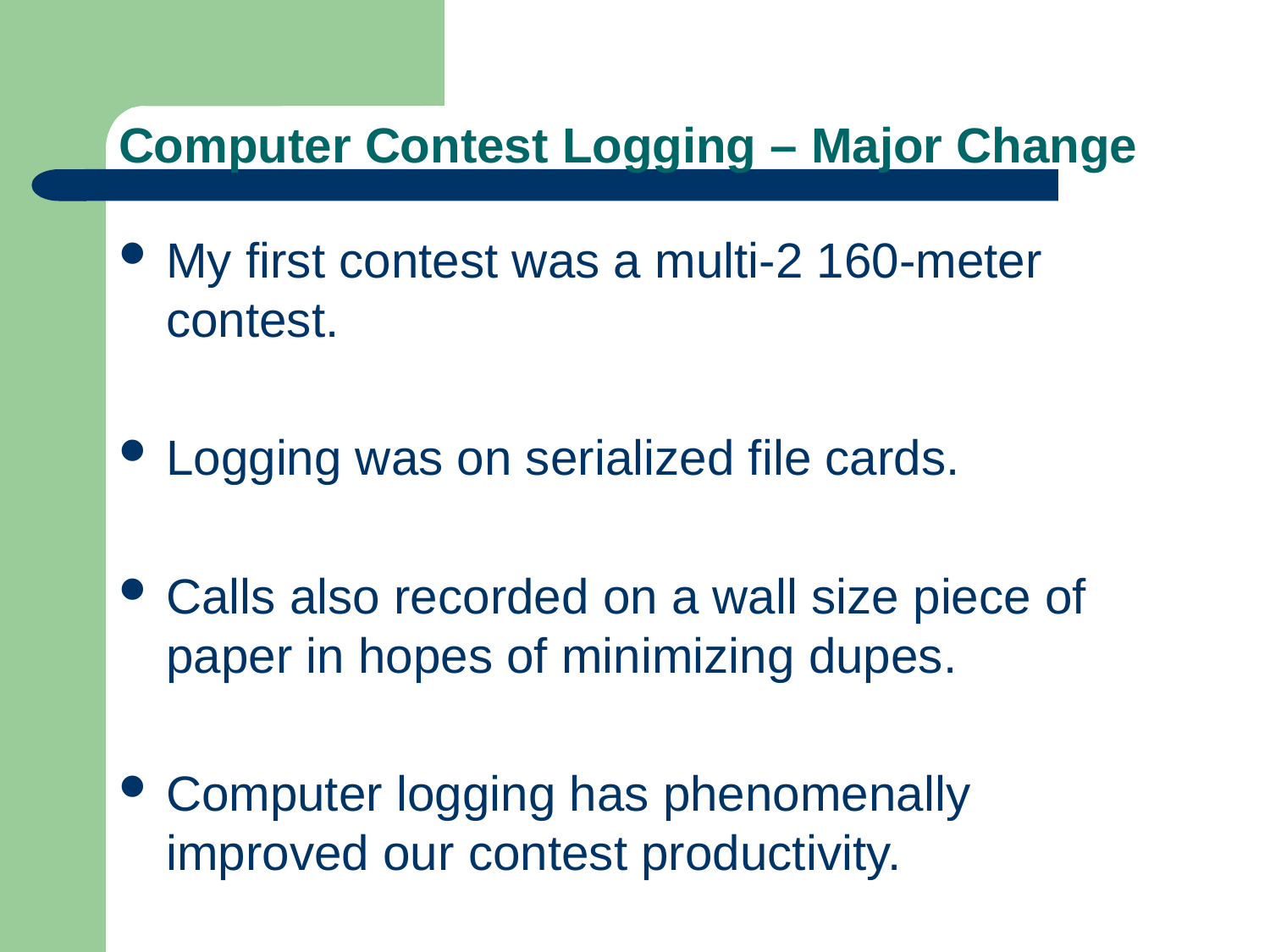

# Computer Contest Logging – Major Change
My first contest was a multi-2 160-meter contest.

Logging was on serialized file cards.

Calls also recorded on a wall size piece of paper in hopes of minimizing dupes.

Computer logging has phenomenally improved our contest productivity.